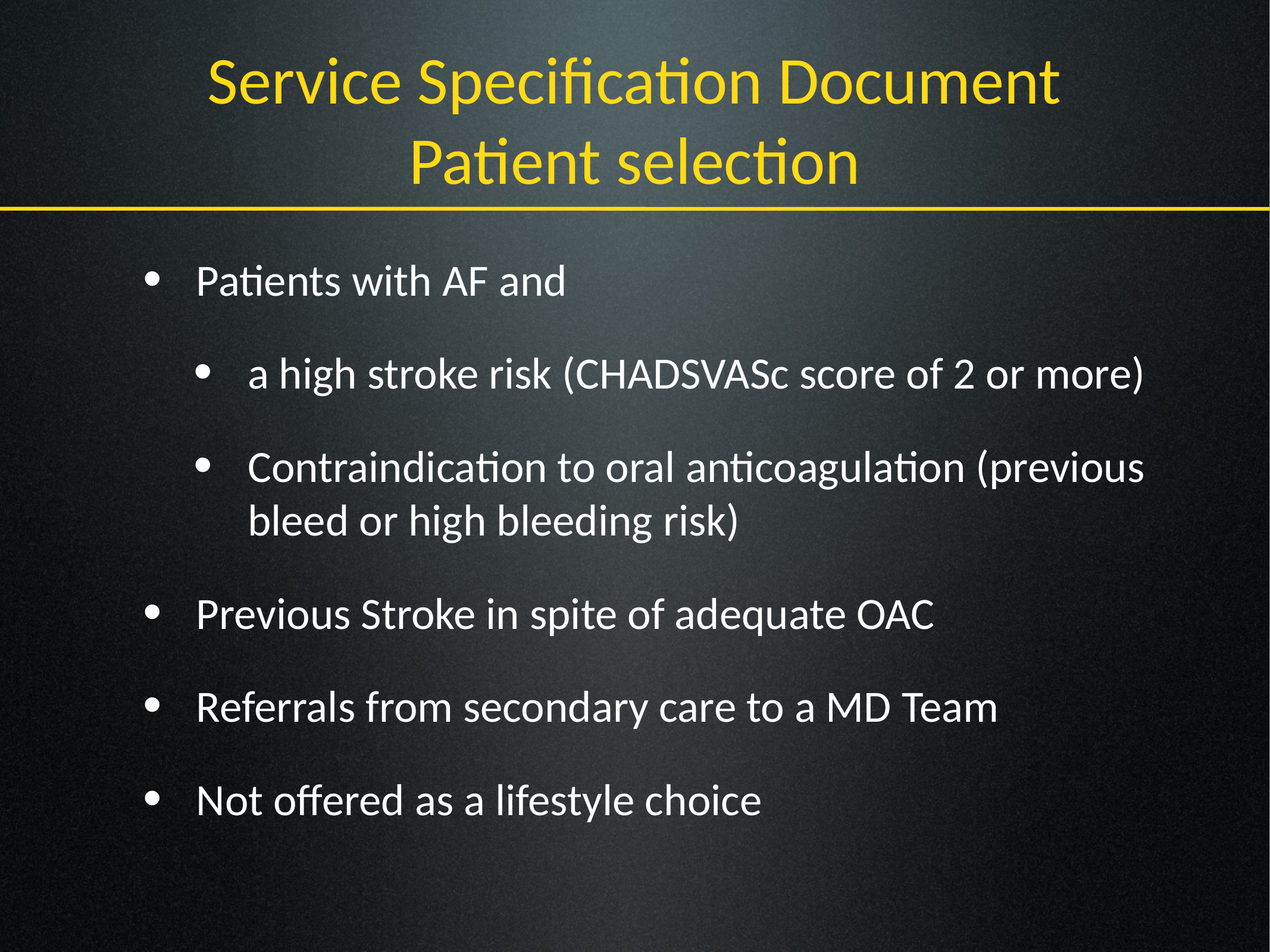

# Service Specification Document Patient selection
Patients with AF and
a high stroke risk (CHADSVASc score of 2 or more)
Contraindication to oral anticoagulation (previous bleed or high bleeding risk)
Previous Stroke in spite of adequate OAC
Referrals from secondary care to a MD Team
Not offered as a lifestyle choice